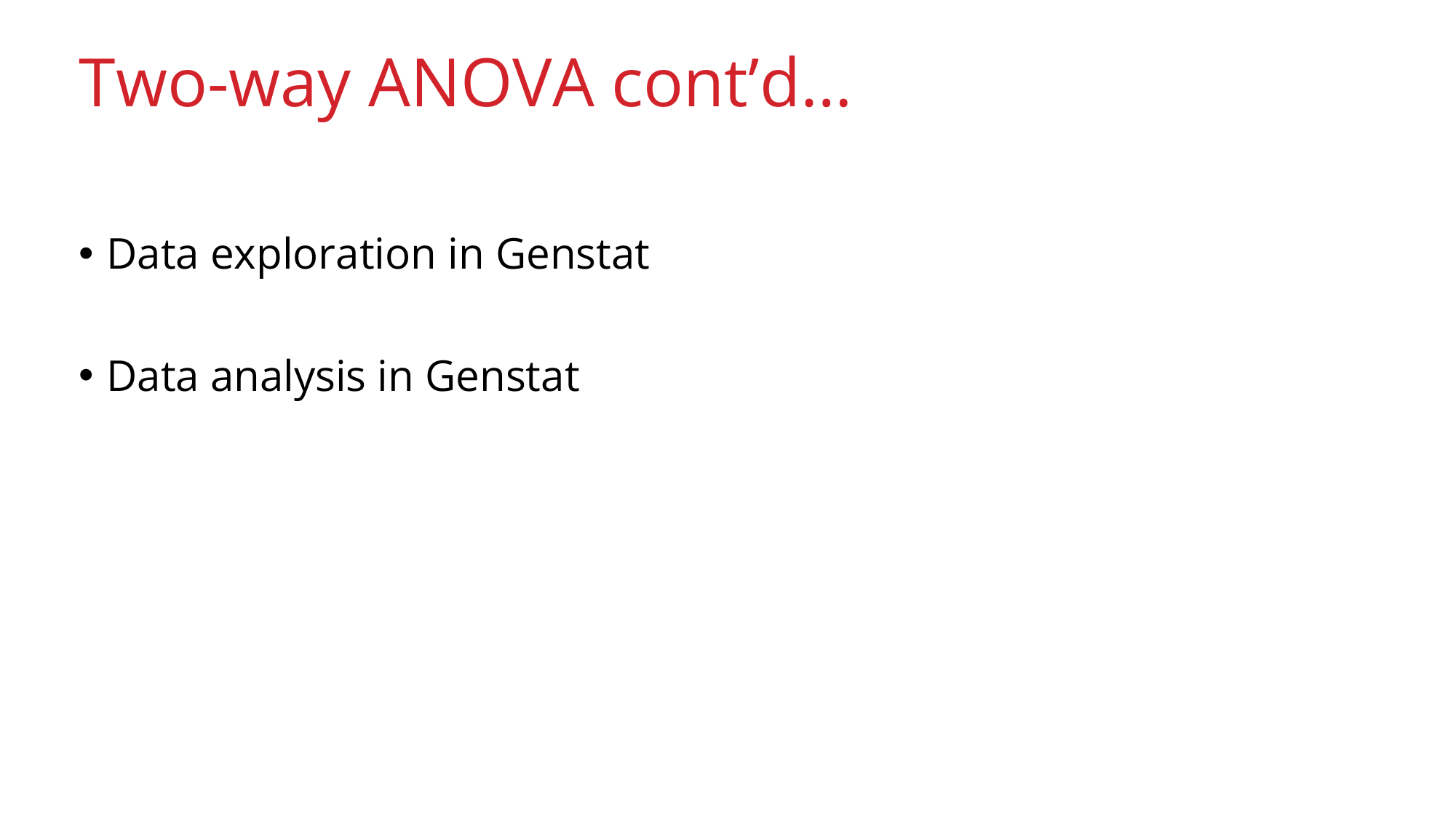

# Two-way ANOVA cont’d…
Data exploration in Genstat

Data analysis in Genstat